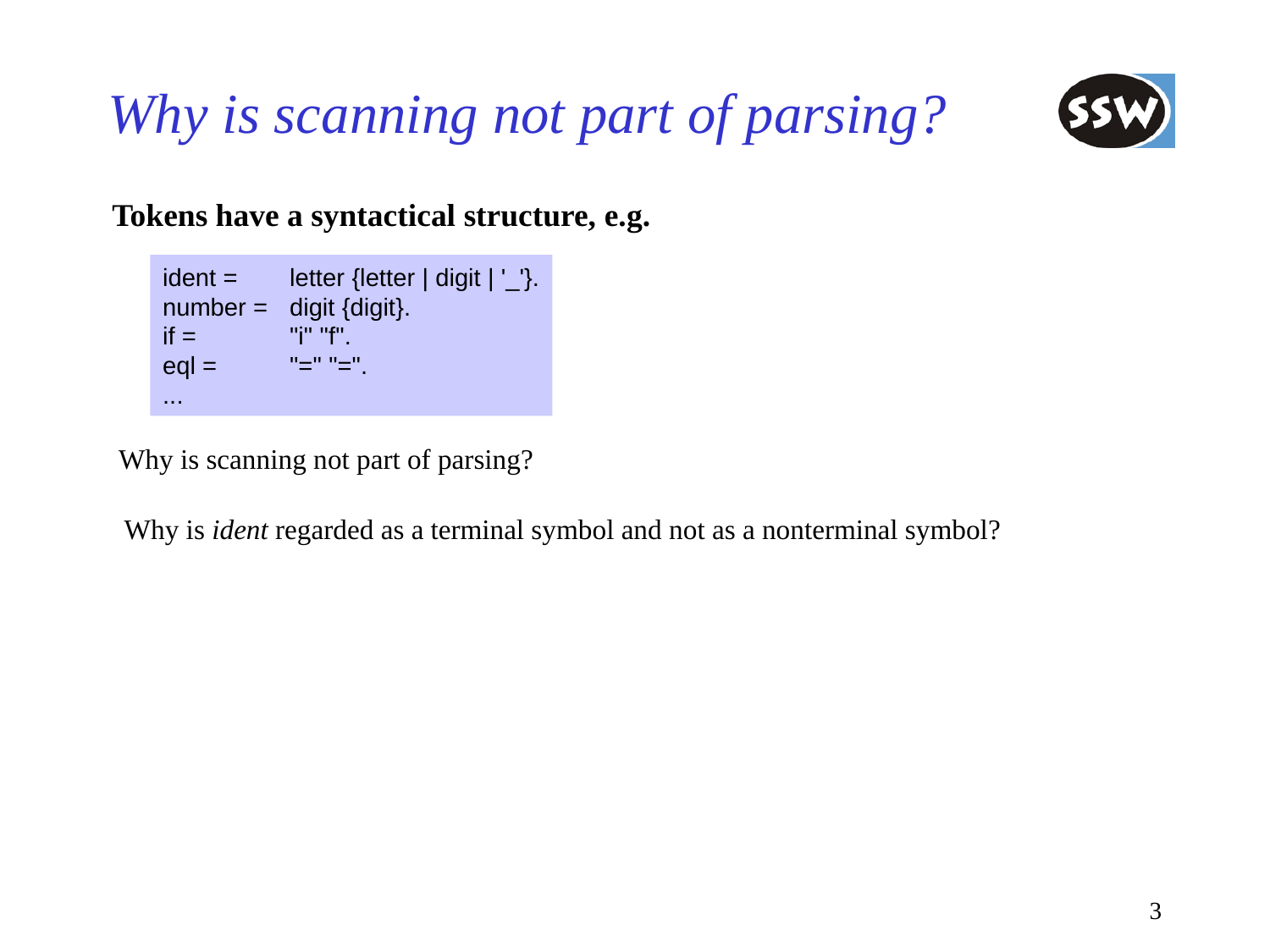

# Why is scanning not part of parsing?
Tokens have a syntactical structure, e.g.
ident =	letter {letter | digit | '_'}.
number =	digit {digit}.
if =	"i" "f".
eql =	"=" "=".
...
Why is scanning not part of parsing?
Why is ident regarded as a terminal symbol and not as a nonterminal symbol?
3